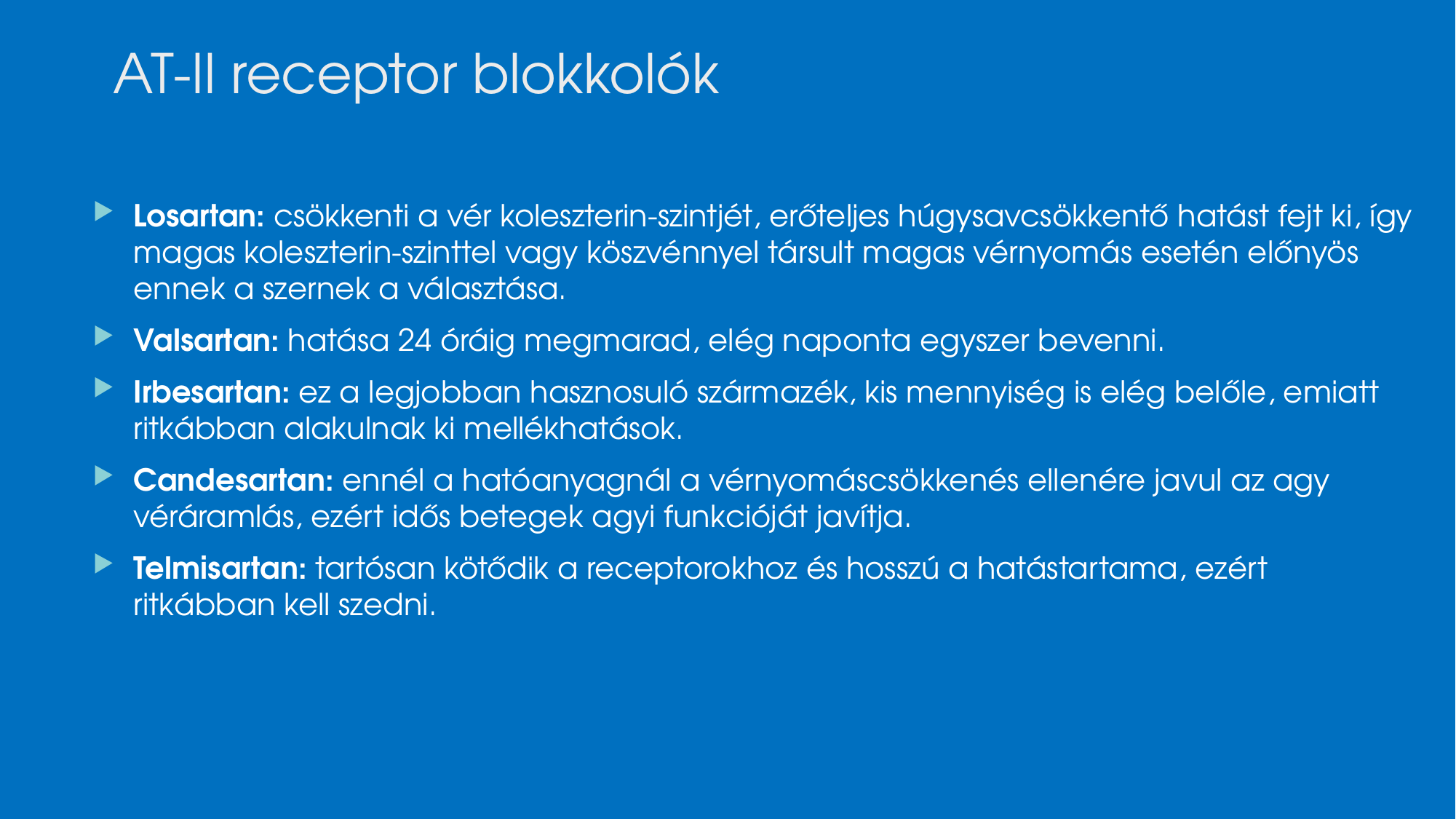

# AT-II receptor blokkolók
Losartan: csökkenti a vér koleszterin-szintjét, erőteljes húgysavcsökkentő hatást fejt ki, így magas koleszterin-szinttel vagy köszvénnyel társult magas vérnyomás esetén előnyös ennek a szernek a választása.
Valsartan: hatása 24 óráig megmarad, elég naponta egyszer bevenni.
Irbesartan: ez a legjobban hasznosuló származék, kis mennyiség is elég belőle, emiatt ritkábban alakulnak ki mellékhatások.
Candesartan: ennél a hatóanyagnál a vérnyomáscsökkenés ellenére javul az agy véráramlás, ezért idős betegek agyi funkcióját javítja.
Telmisartan: tartósan kötődik a receptorokhoz és hosszú a hatástartama, ezért ritkábban kell szedni.